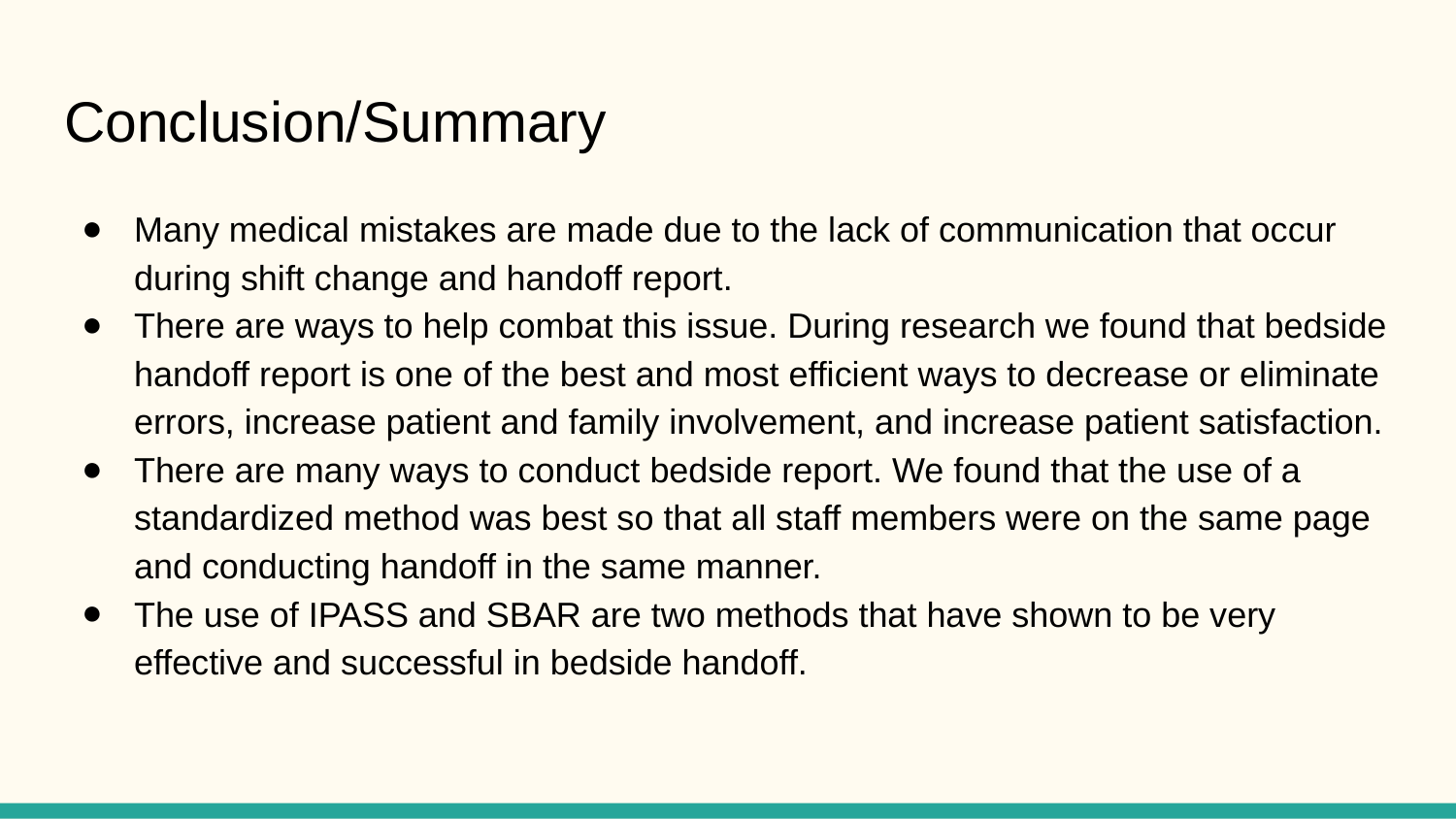

# Conclusion/Summary
Many medical mistakes are made due to the lack of communication that occur during shift change and handoff report.
There are ways to help combat this issue. During research we found that bedside handoff report is one of the best and most efficient ways to decrease or eliminate errors, increase patient and family involvement, and increase patient satisfaction.
There are many ways to conduct bedside report. We found that the use of a standardized method was best so that all staff members were on the same page and conducting handoff in the same manner.
The use of IPASS and SBAR are two methods that have shown to be very effective and successful in bedside handoff.